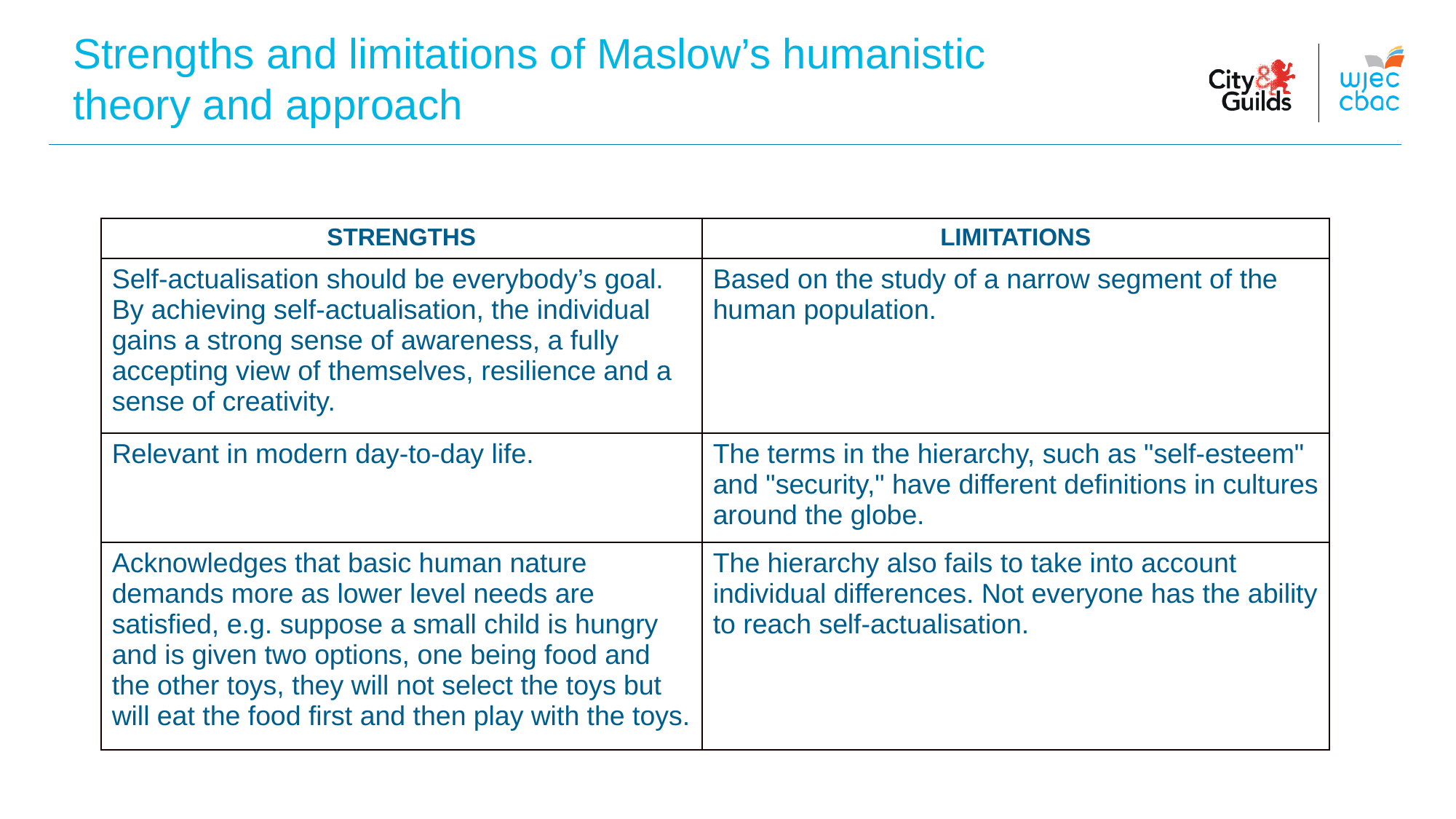

Strengths and limitations of Maslow’s humanistic theory and approach
| STRENGTHS | LIMITATIONS |
| --- | --- |
| Self-actualisation should be everybody’s goal. By achieving self-actualisation, the individual gains a strong sense of awareness, a fully accepting view of themselves, resilience and a sense of creativity. | Based on the study of a narrow segment of the human population. |
| Relevant in modern day-to-day life. | The terms in the hierarchy, such as "self-esteem" and "security," have different definitions in cultures around the globe. |
| Acknowledges that basic human nature demands more as lower level needs are satisfied, e.g. suppose a small child is hungry and is given two options, one being food and the other toys, they will not select the toys but will eat the food first and then play with the toys. | The hierarchy also fails to take into account individual differences. Not everyone has the ability to reach self-actualisation. |